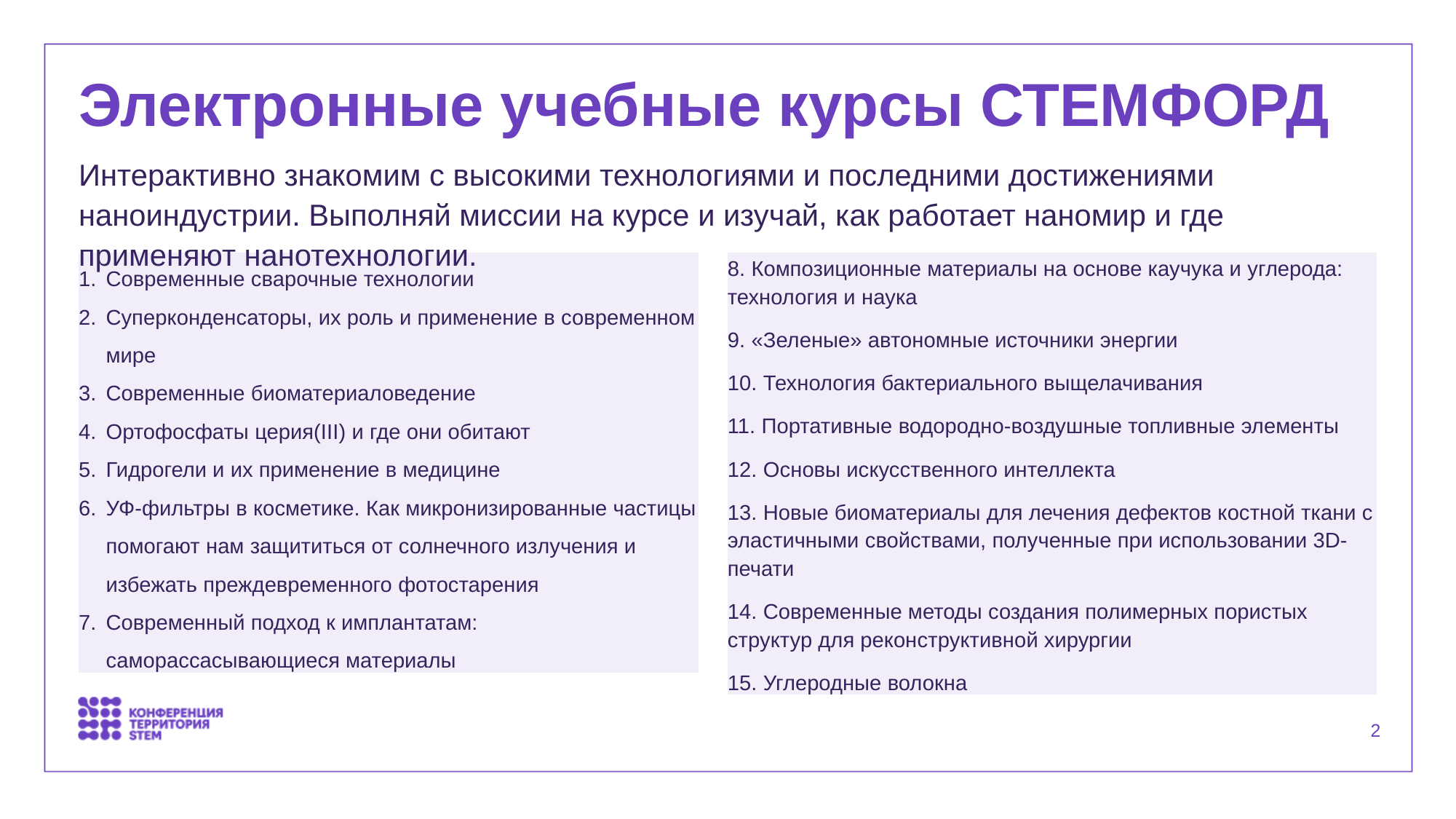

# Электронные учебные курсы СТЕМФОРД
Интерактивно знакомим с высокими технологиями и последними достижениями наноиндустрии. Выполняй миссии на курсе и изучай, как работает наномир и где применяют нанотехнологии.
Современные сварочные технологии
Суперконденсаторы, их роль и применение в современном мире
Современные биоматериаловедение
Ортофосфаты церия(III) и где они обитают
Гидрогели и их применение в медицине
УФ-фильтры в косметике. Как микронизированные частицы помогают нам защититься от солнечного излучения и избежать преждевременного фотостарения
Современный подход к имплантатам: саморассасывающиеся материалы
8. Композиционные материалы на основе каучука и углерода: технология и наука
9. «Зеленые» автономные источники энергии
10. Технология бактериального выщелачивания
11. Портативные водородно-воздушные топливные элементы
12. Основы искусственного интеллекта
13. Новые биоматериалы для лечения дефектов костной ткани с эластичными свойствами, полученные при использовании 3D-печати
14. Современные методы создания полимерных пористых структур для реконструктивной хирургии
15. Углеродные волокна
2